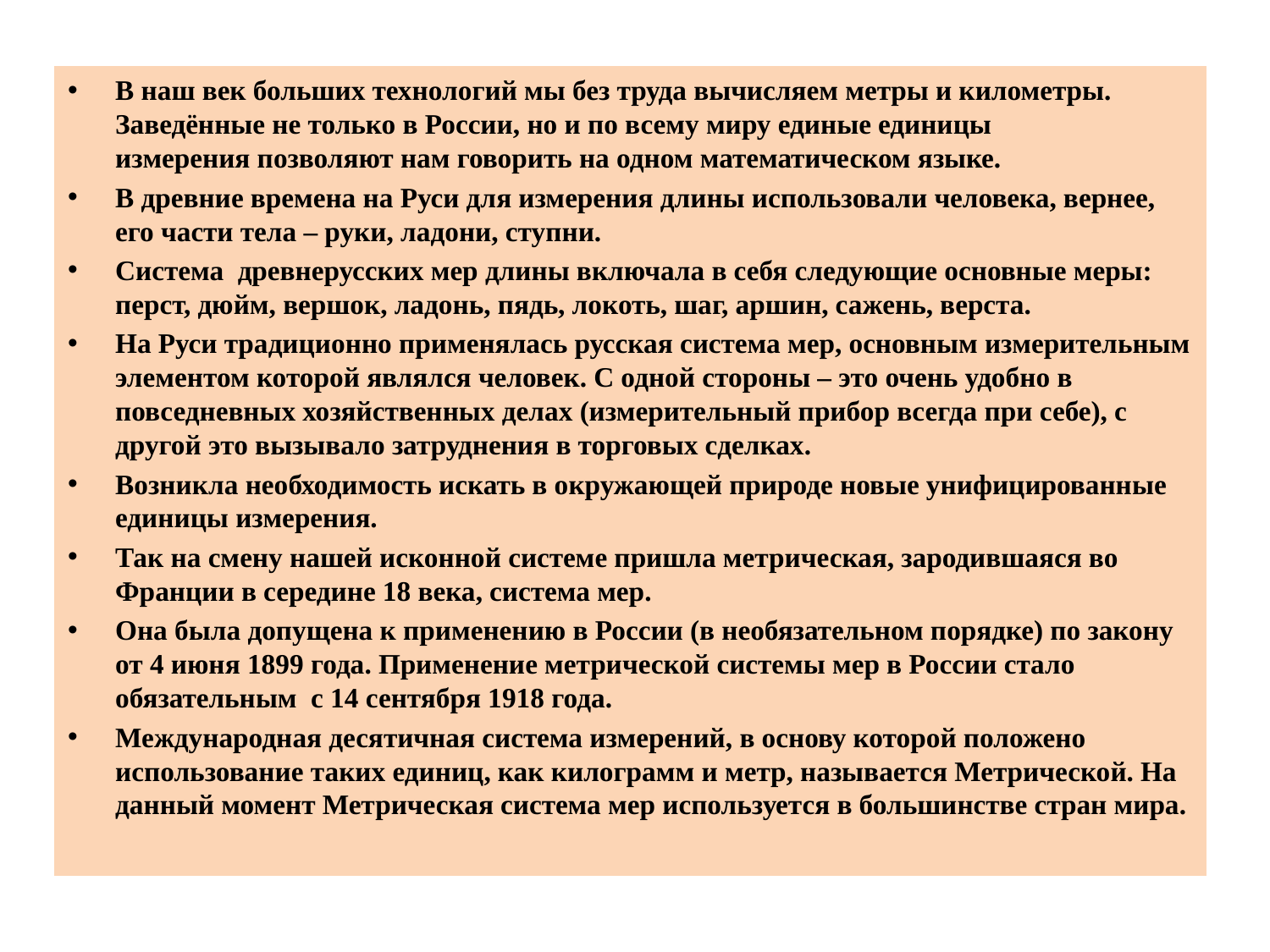

В наш век больших технологий мы без труда вычисляем метры и километры. Заведённые не только в России, но и по всему миру единые единицы измерения позволяют нам говорить на одном математическом языке.
В древние времена на Руси для измерения длины использовали человека, вернее, его части тела – руки, ладони, ступни.
Система  древнерусских мер длины включала в себя следующие основные меры: перст, дюйм, вершок, ладонь, пядь, локоть, шаг, аршин, сажень, верста.
На Руси традиционно применялась русская система мер, основным измерительным элементом которой являлся человек. С одной стороны – это очень удобно в повседневных хозяйственных делах (измерительный прибор всегда при себе), с другой это вызывало затруднения в торговых сделках.
Возникла необходимость искать в окружающей природе новые унифицированные единицы измерения.
Так на смену нашей исконной системе пришла метрическая, зародившаяся во Франции в середине 18 века, система мер.
Она была допущена к применению в России (в необязательном порядке) по закону от 4 июня 1899 года. Применение метрической системы мер в России стало обязательным  с 14 сентября 1918 года.
Международная десятичная система измерений, в основу которой положено использование таких единиц, как килограмм и метр, называется Метрической. На данный момент Метрическая система мер используется в большинстве стран мира.